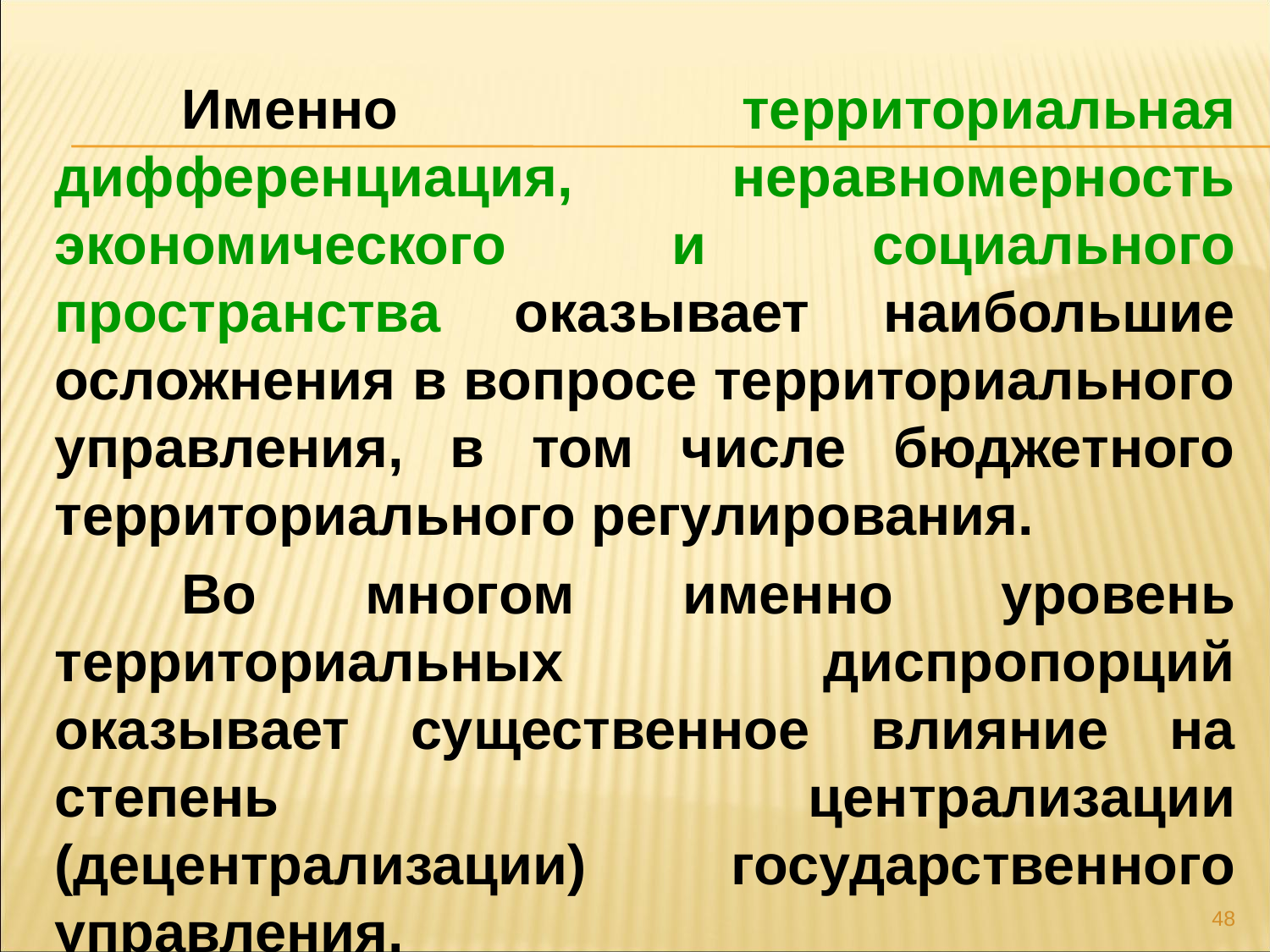

Именно территориальная дифференциация, неравномерность экономического и социального пространства оказывает наибольшие осложнения в вопросе территориального управления, в том числе бюджетного территориального регулирования.
	Во многом именно уровень территориальных диспропорций оказывает существенное влияние на степень централизации (децентрализации) государственного управления.

48